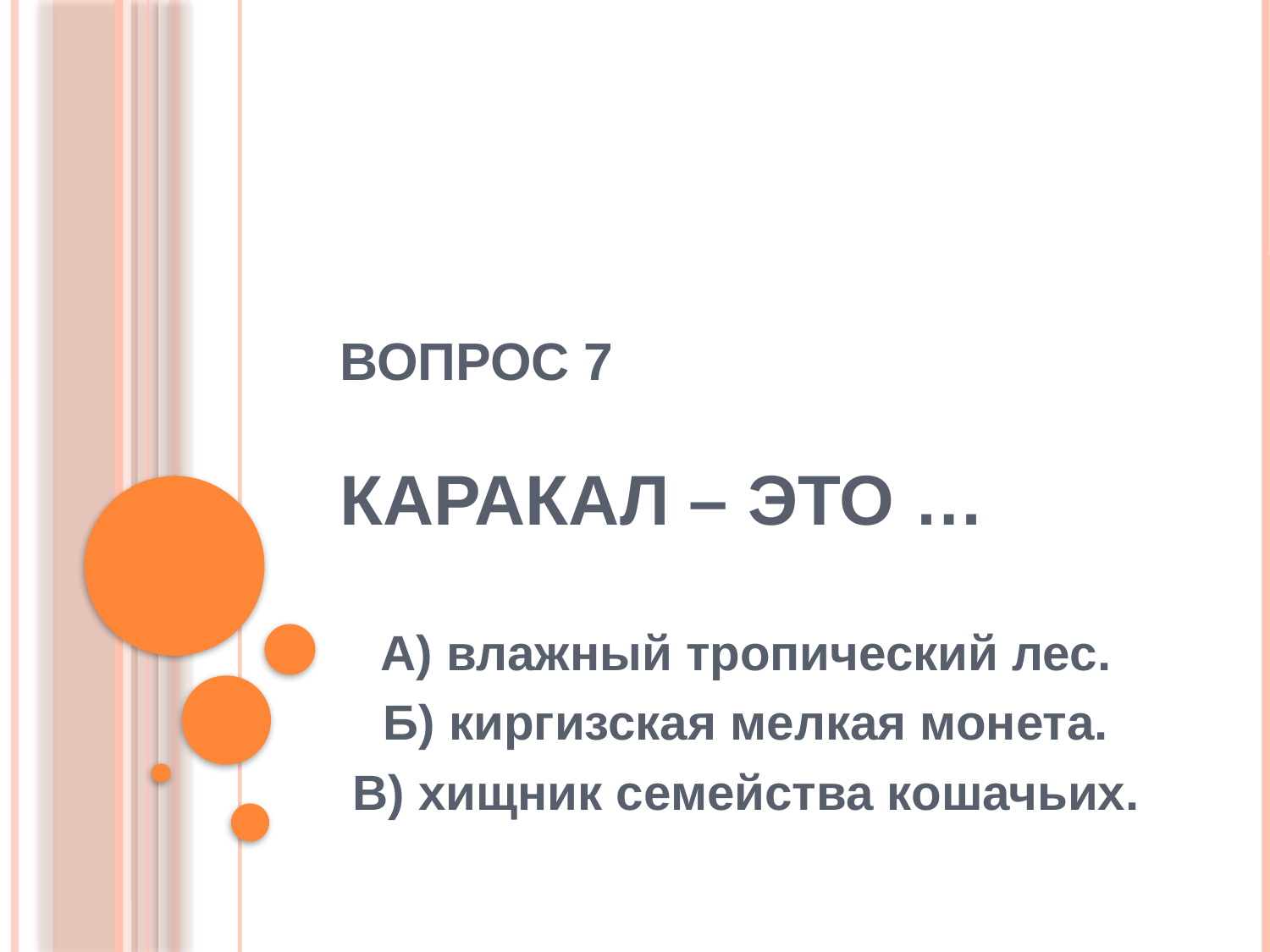

# Вопрос 7 Каракал – это …
А) влажный тропический лес.
Б) киргизская мелкая монета.
В) хищник семейства кошачьих.